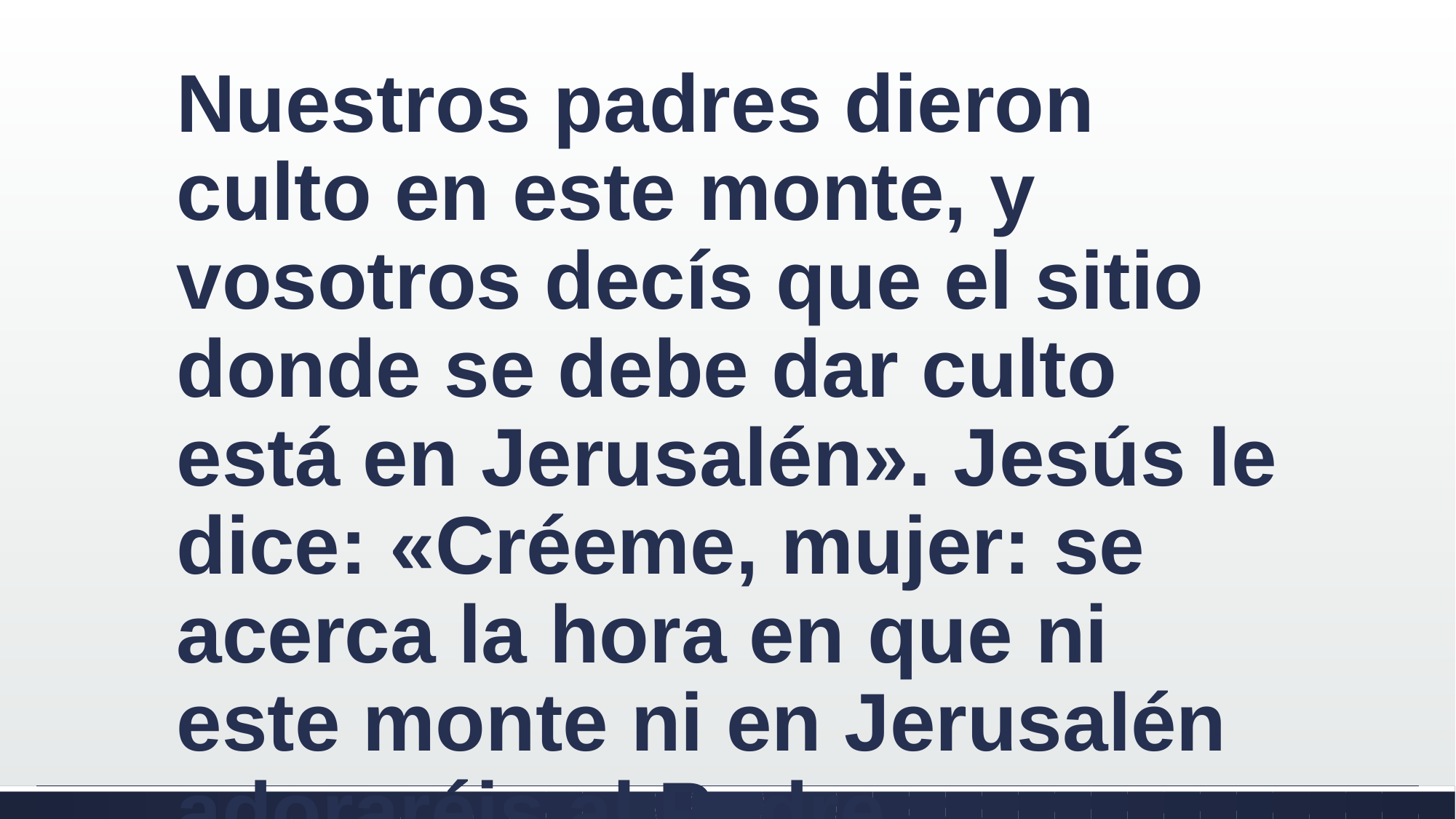

#
Nuestros padres dieron culto en este monte, y vosotros decís que el sitio donde se debe dar culto está en Jerusalén». Jesús le dice: «Créeme, mujer: se acerca la hora en que ni este monte ni en Jerusalén adoraréis al Padre.